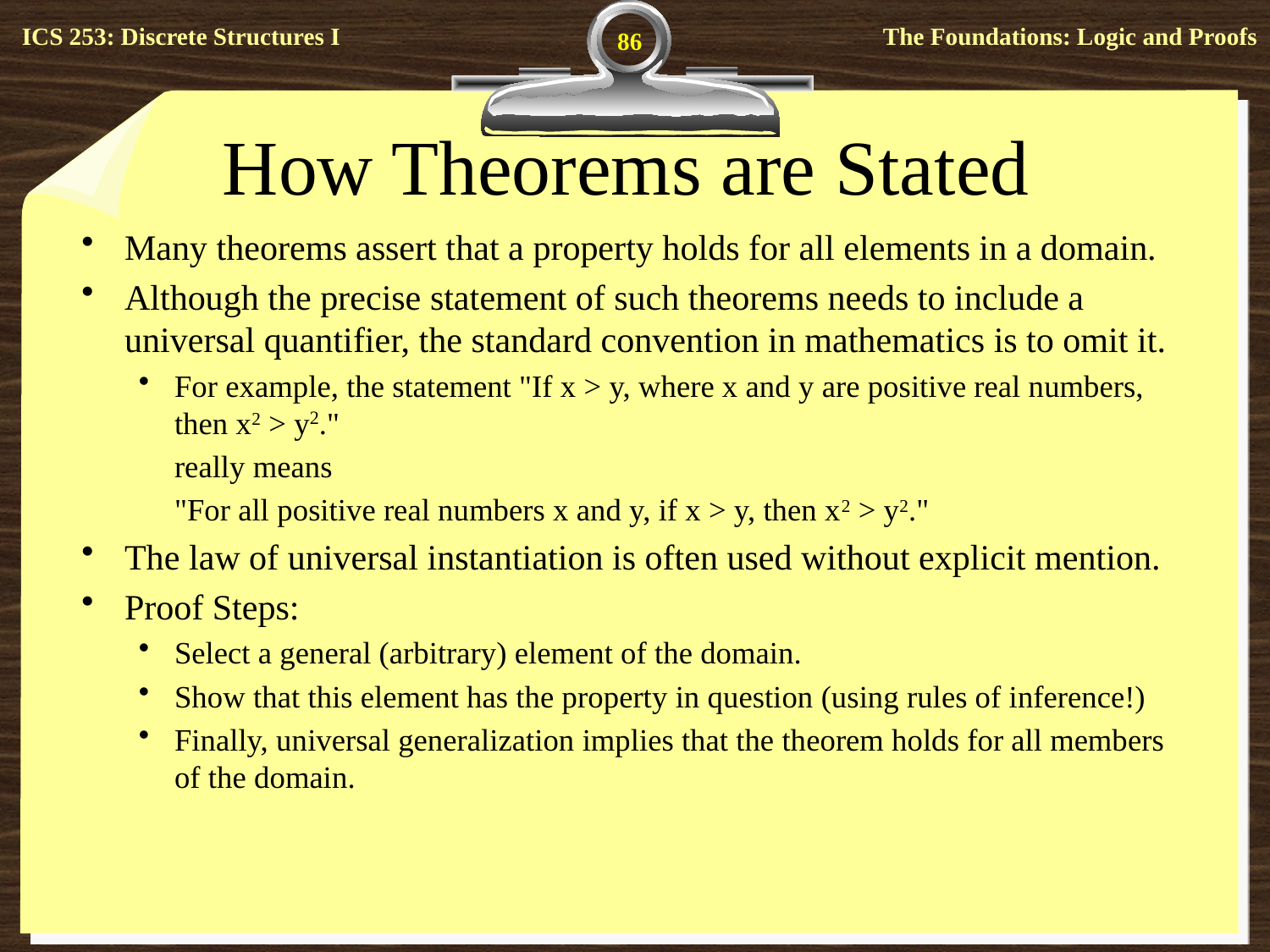

86
# How Theorems are Stated
Many theorems assert that a property holds for all elements in a domain.
Although the precise statement of such theorems needs to include a universal quantifier, the standard convention in mathematics is to omit it.
For example, the statement "If x > y, where x and y are positive real numbers, then x2 > y2."
	really means
	"For all positive real numbers x and y, if x > y, then x2 > y2."
The law of universal instantiation is often used without explicit mention.
Proof Steps:
Select a general (arbitrary) element of the domain.
Show that this element has the property in question (using rules of inference!)
Finally, universal generalization implies that the theorem holds for all members of the domain.